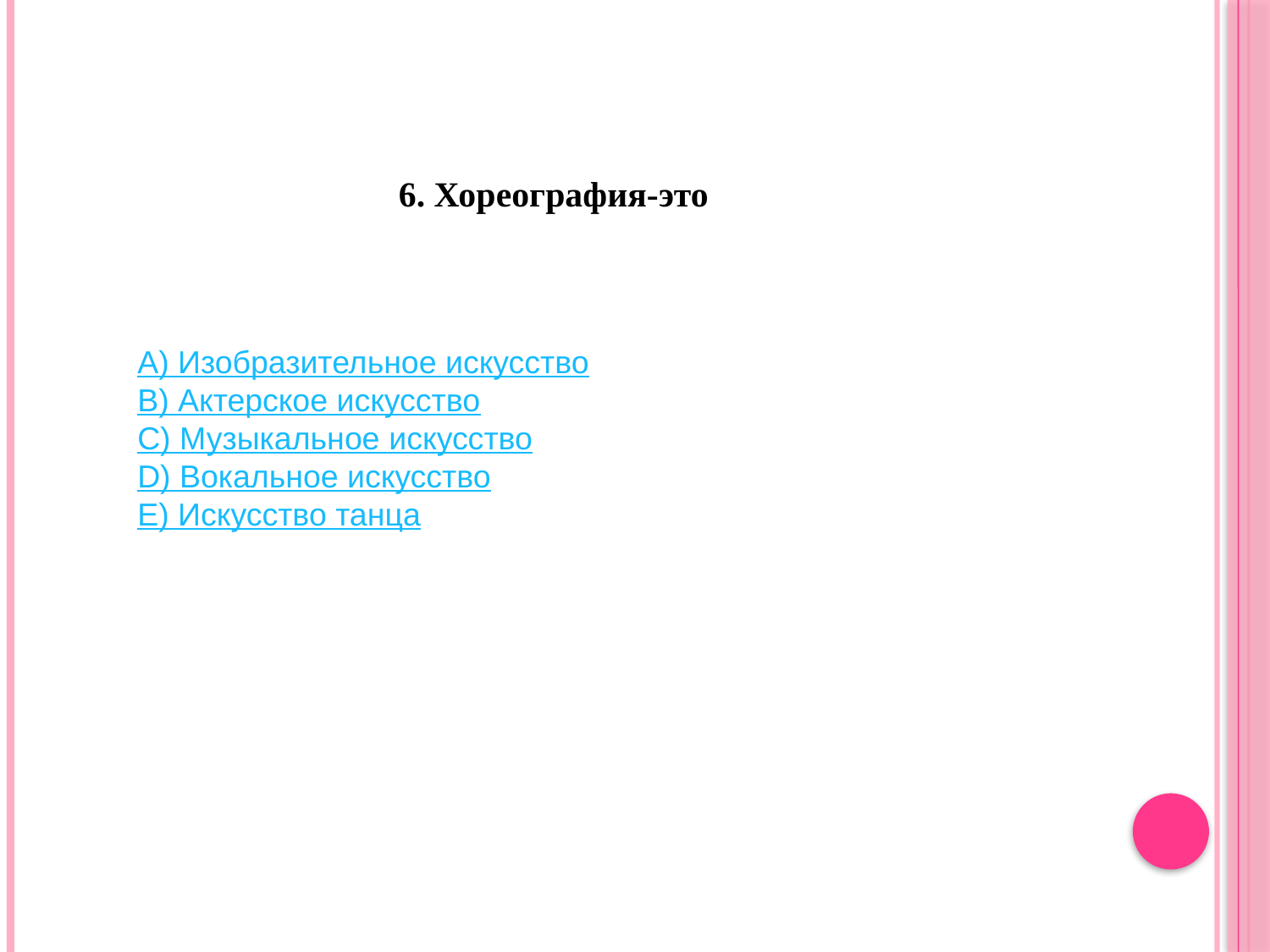

6. Хореография-это

A) Изобразительное искусство
B) Актерское искусство
C) Музыкальное искусство
D) Вокальное искусство
E) Искусство танца